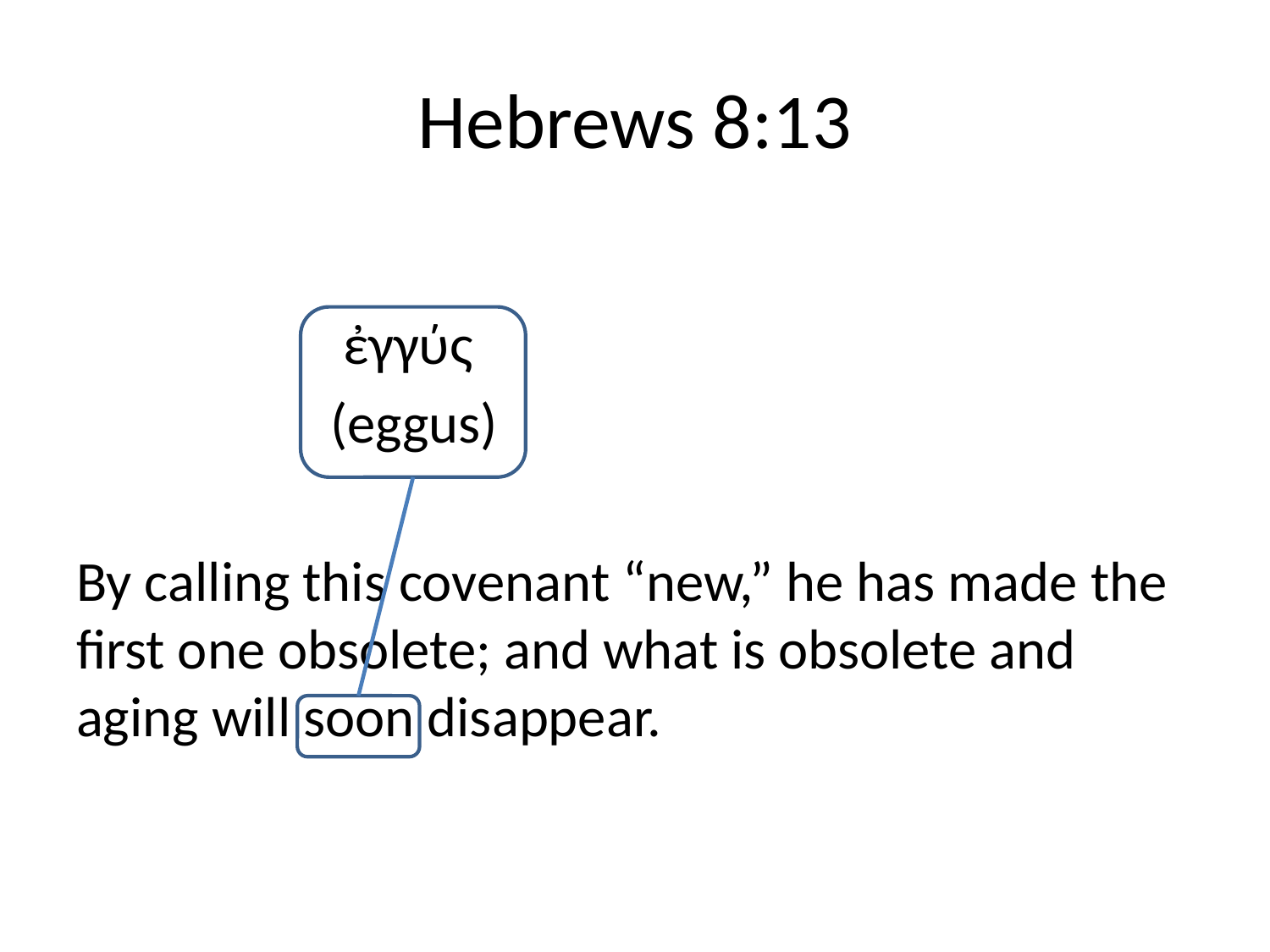

# Hebrews 8:13

		 ἐγγύς
		(eggus)

By calling this covenant “new,” he has made the first one obsolete; and what is obsolete and aging will soon disappear.